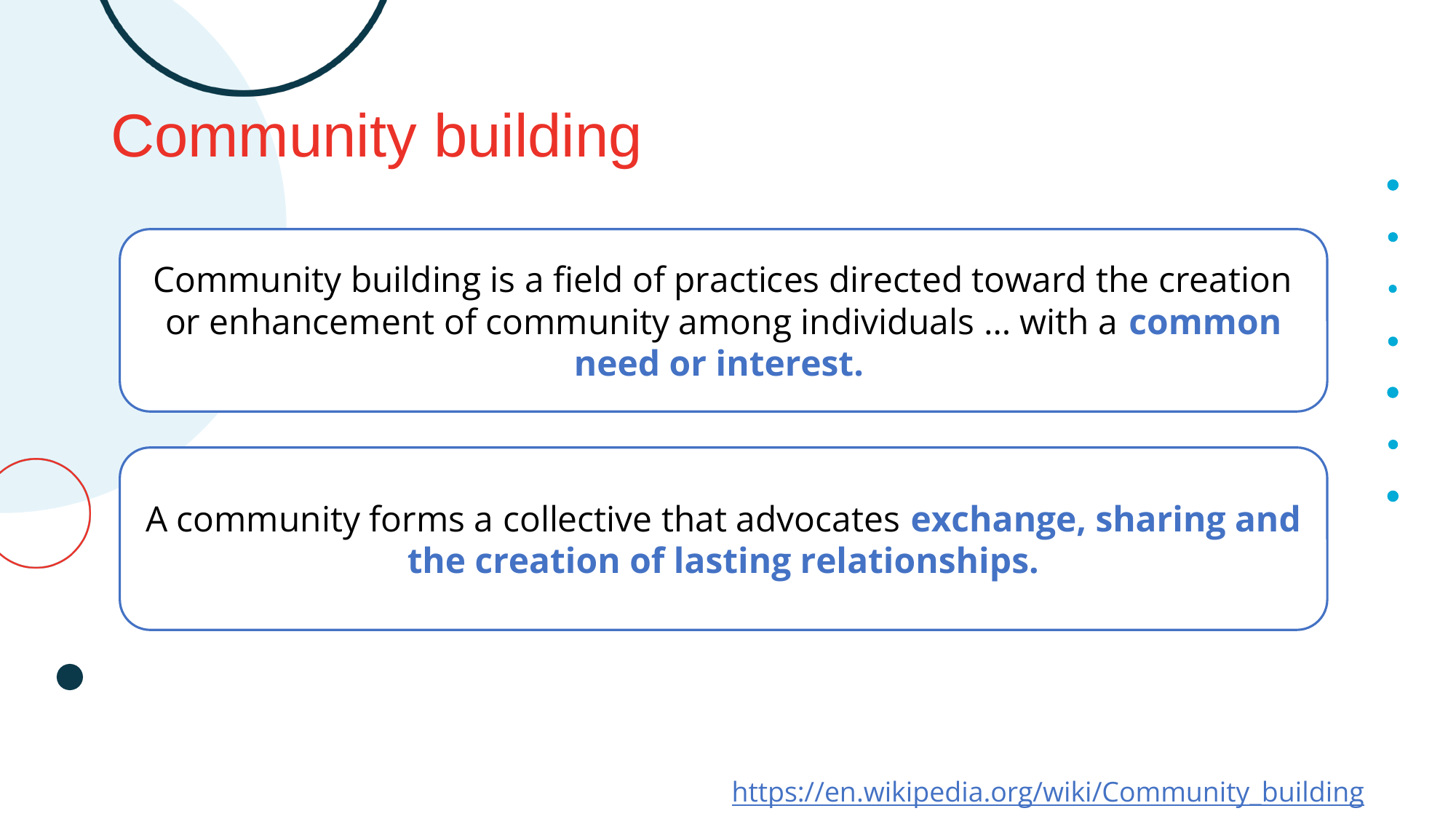

# Community building
Community building is a field of practices directed toward the creation or enhancement of community among individuals … with a common need or interest.
A community forms a collective that advocates exchange, sharing and the creation of lasting relationships.
https://en.wikipedia.org/wiki/Community_building